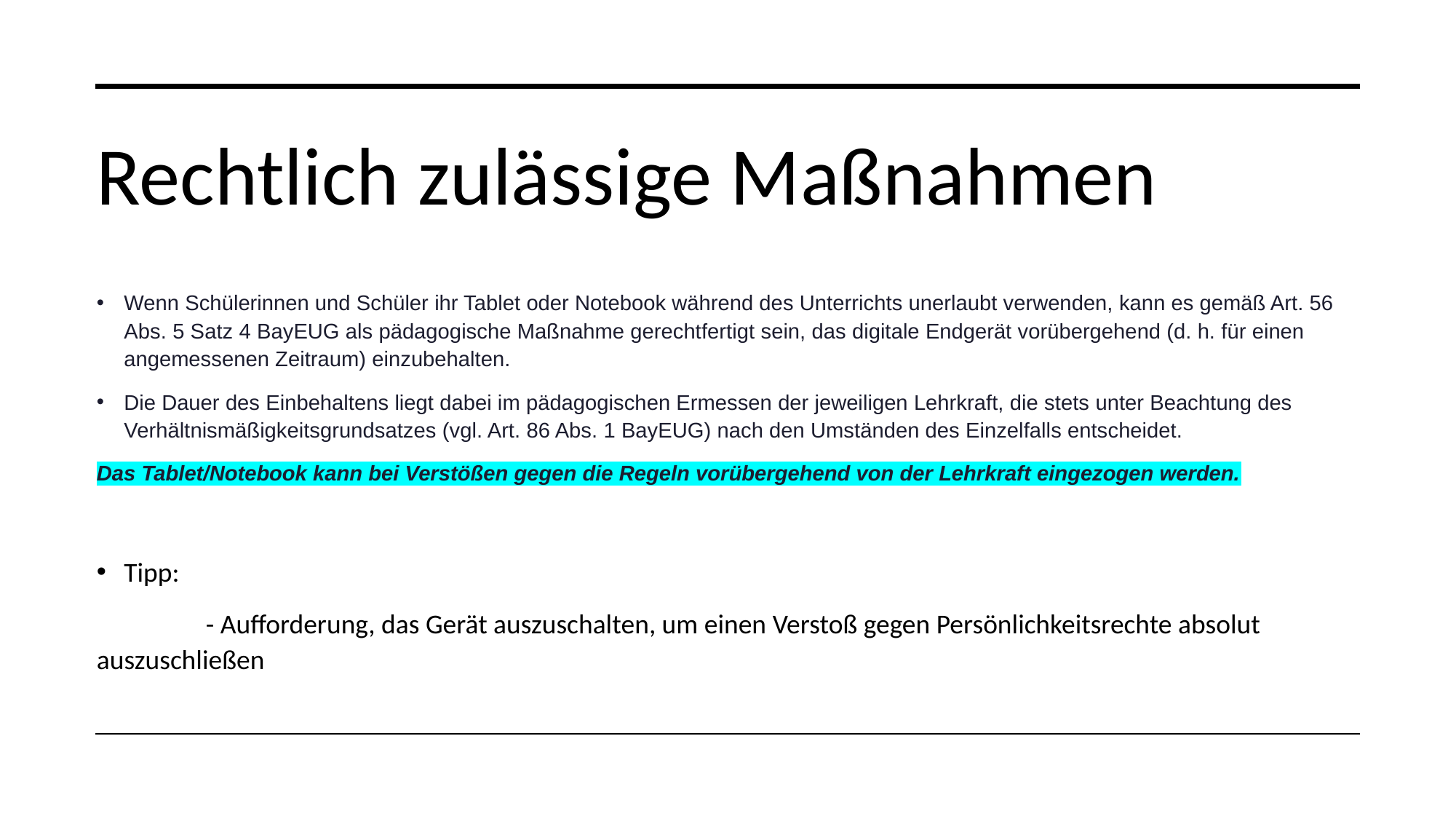

# Rechtlich zulässige Maßnahmen
Wenn Schülerinnen und Schüler ihr Tablet oder Notebook während des Unterrichts unerlaubt verwenden, kann es gemäß Art. 56 Abs. 5 Satz 4 BayEUG als pädagogische Maßnahme gerechtfertigt sein, das digitale Endgerät vorübergehend (d. h. für einen angemessenen Zeitraum) einzubehalten.
Die Dauer des Einbehaltens liegt dabei im pädagogischen Ermessen der jeweiligen Lehrkraft, die stets unter Beachtung des Verhältnismäßigkeitsgrundsatzes (vgl. Art. 86 Abs. 1 BayEUG) nach den Umständen des Einzelfalls entscheidet.
Das Tablet/Notebook kann bei Verstößen gegen die Regeln vorübergehend von der Lehrkraft eingezogen werden.

Tipp:
	- Aufforderung, das Gerät auszuschalten, um einen Verstoß gegen Persönlichkeitsrechte absolut 	auszuschließen